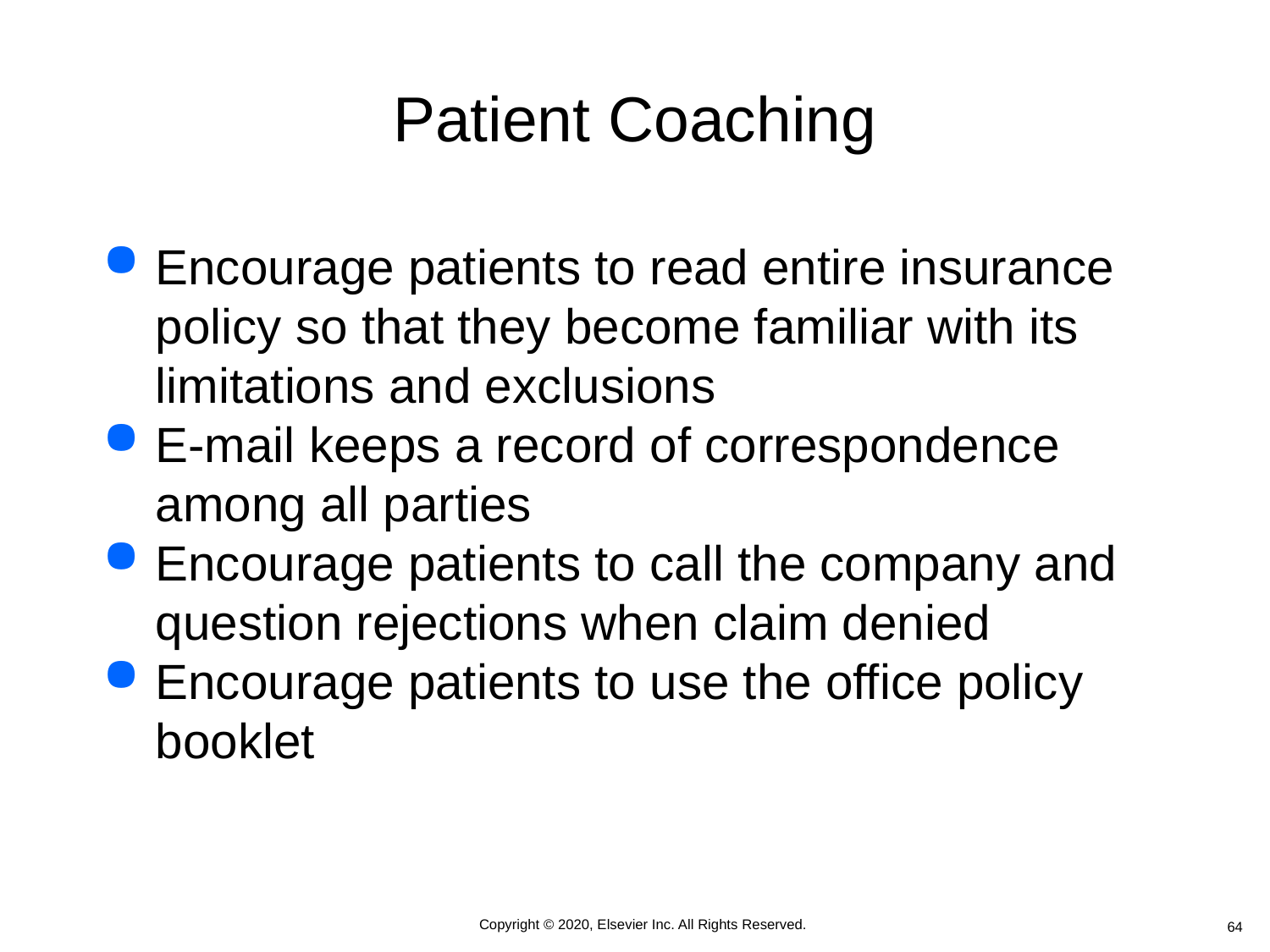

# Patient Coaching
Encourage patients to read entire insurance policy so that they become familiar with its limitations and exclusions
E-mail keeps a record of correspondence among all parties
Encourage patients to call the company and question rejections when claim denied
Encourage patients to use the office policy booklet